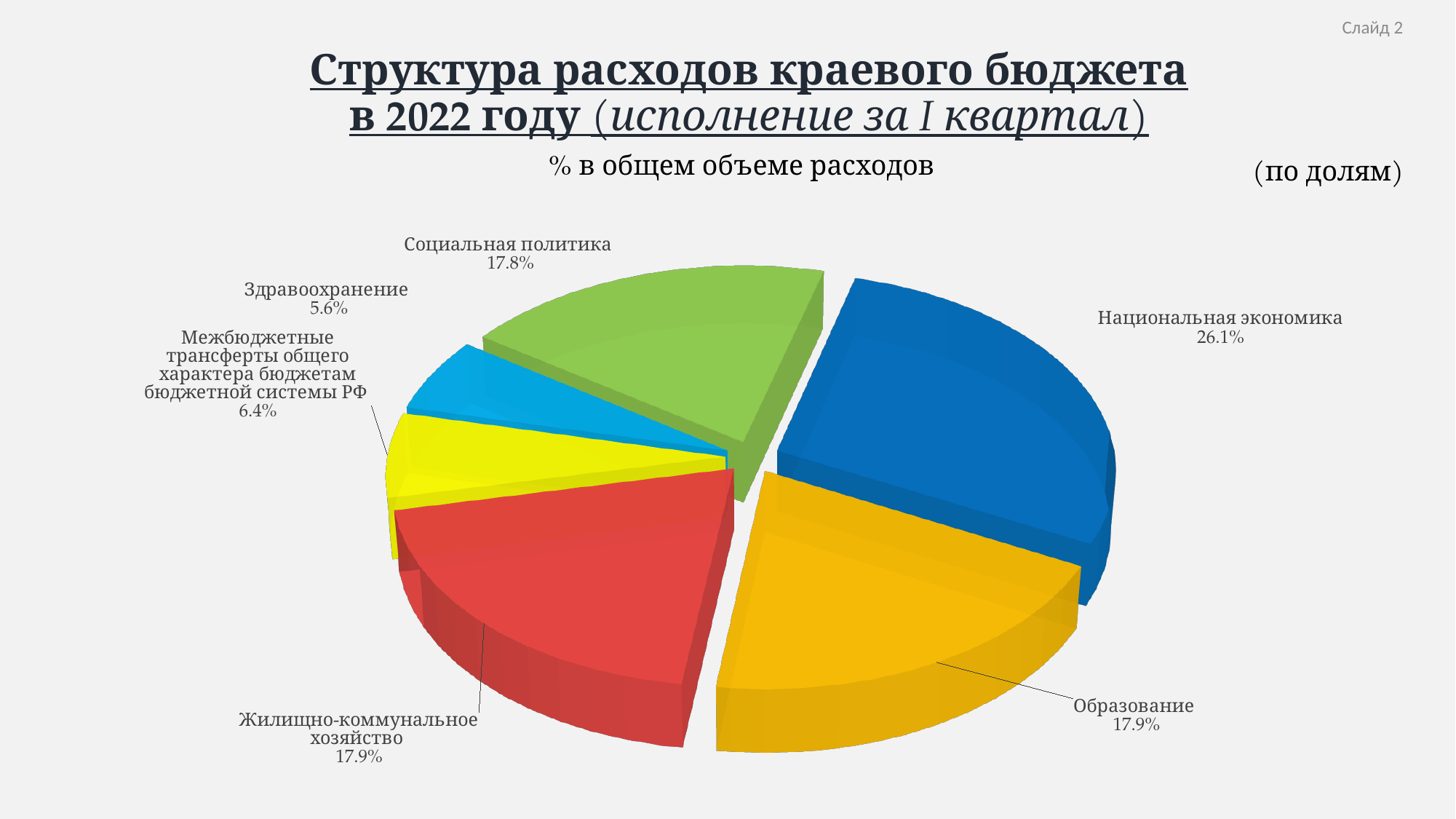

Слайд 2
# Структура расходов краевого бюджета в 2022 году (исполнение за I квартал)
% в общем объеме расходов
(по долям)

[unsupported chart]